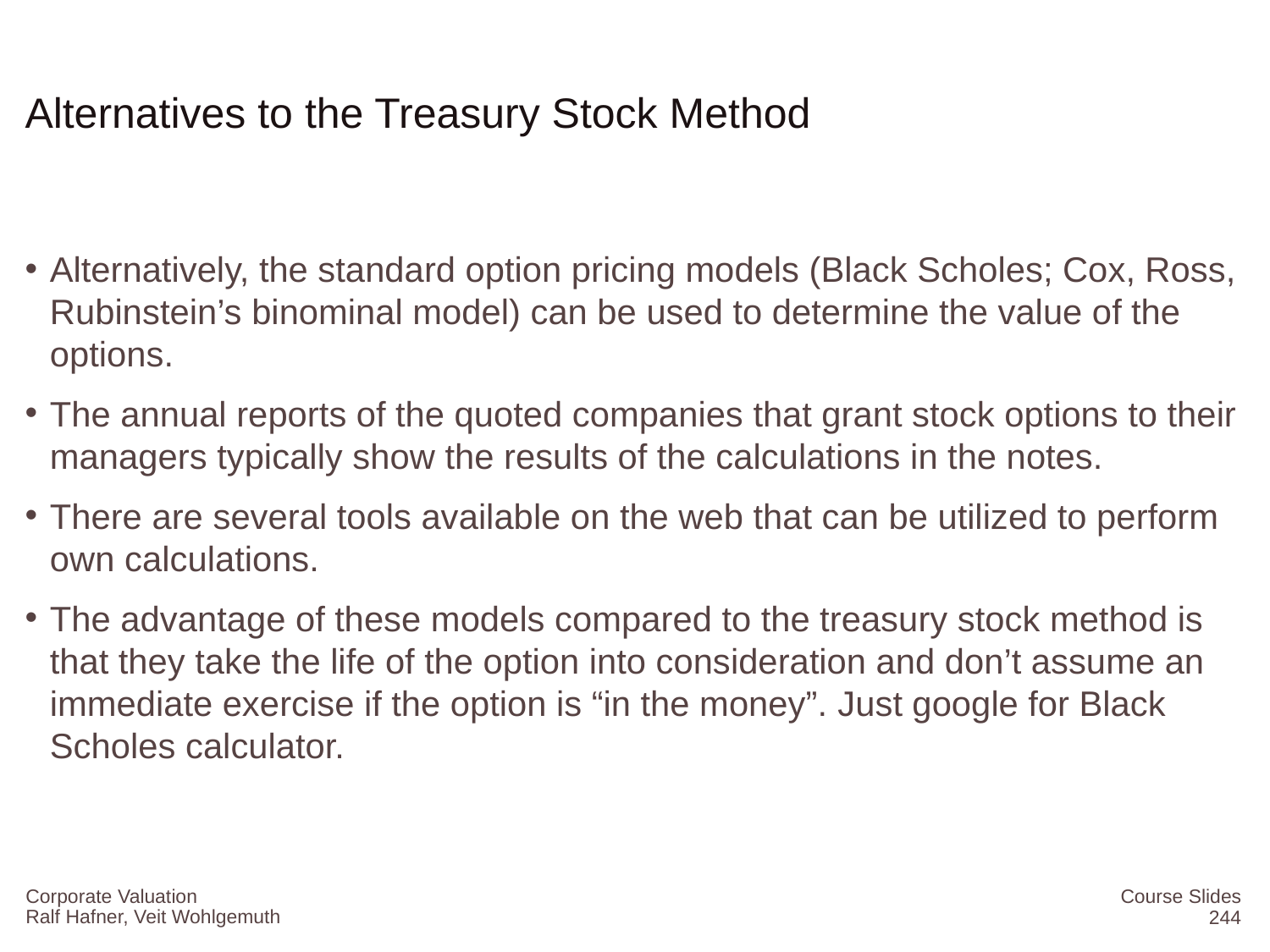

# Alternatives to the Treasury Stock Method
Alternatively, the standard option pricing models (Black Scholes; Cox, Ross, Rubinstein’s binominal model) can be used to determine the value of the options.
The annual reports of the quoted companies that grant stock options to their managers typically show the results of the calculations in the notes.
There are several tools available on the web that can be utilized to perform own calculations.
The advantage of these models compared to the treasury stock method is that they take the life of the option into consideration and don’t assume an immediate exercise if the option is “in the money”. Just google for Black Scholes calculator.

Corporate Valuation
Course Slides
244